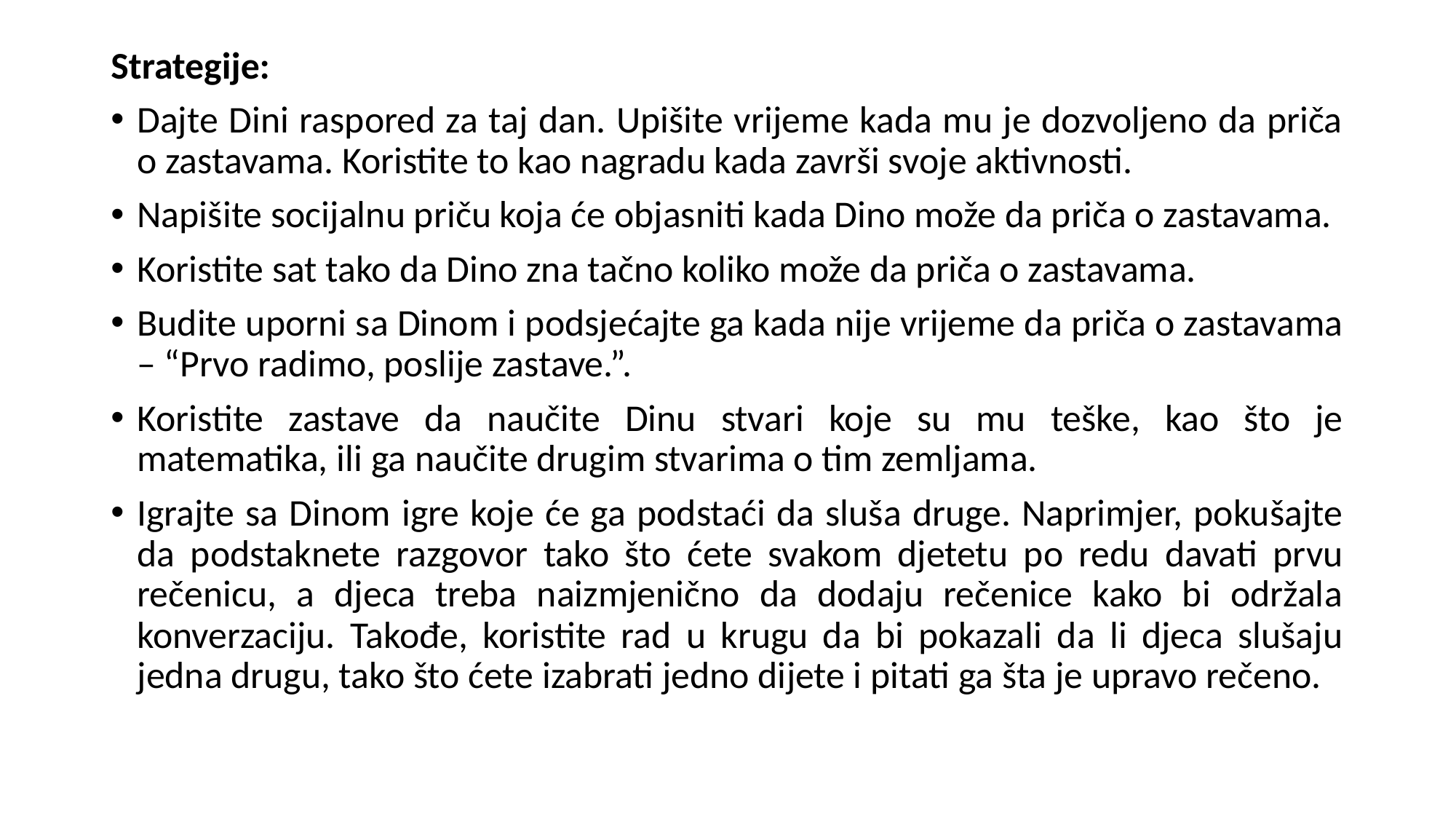

Strategije:
Dajte Dini raspored za taj dan. Upišite vrijeme kada mu je dozvoljeno da priča o zastavama. Koristite to kao nagradu kada završi svoje aktivnosti.
Napišite socijalnu priču koja će objasniti kada Dino može da priča o zastavama.
Koristite sat tako da Dino zna tačno koliko može da priča o zastavama.
Budite uporni sa Dinom i podsjećajte ga kada nije vrijeme da priča o zastavama – “Prvo radimo, poslije zastave.”.
Koristite zastave da naučite Dinu stvari koje su mu teške, kao što je matematika, ili ga naučite drugim stvarima o tim zemljama.
Igrajte sa Dinom igre koje će ga podstaći da sluša druge. Naprimjer, pokušajte da podstaknete razgovor tako što ćete svakom djetetu po redu davati prvu rečenicu, a djeca treba naizmjenično da dodaju rečenice kako bi održala konverzaciju. Takođe, koristite rad u krugu da bi pokazali da li djeca slušaju jedna drugu, tako što ćete izabrati jedno dijete i pitati ga šta je upravo rečeno.